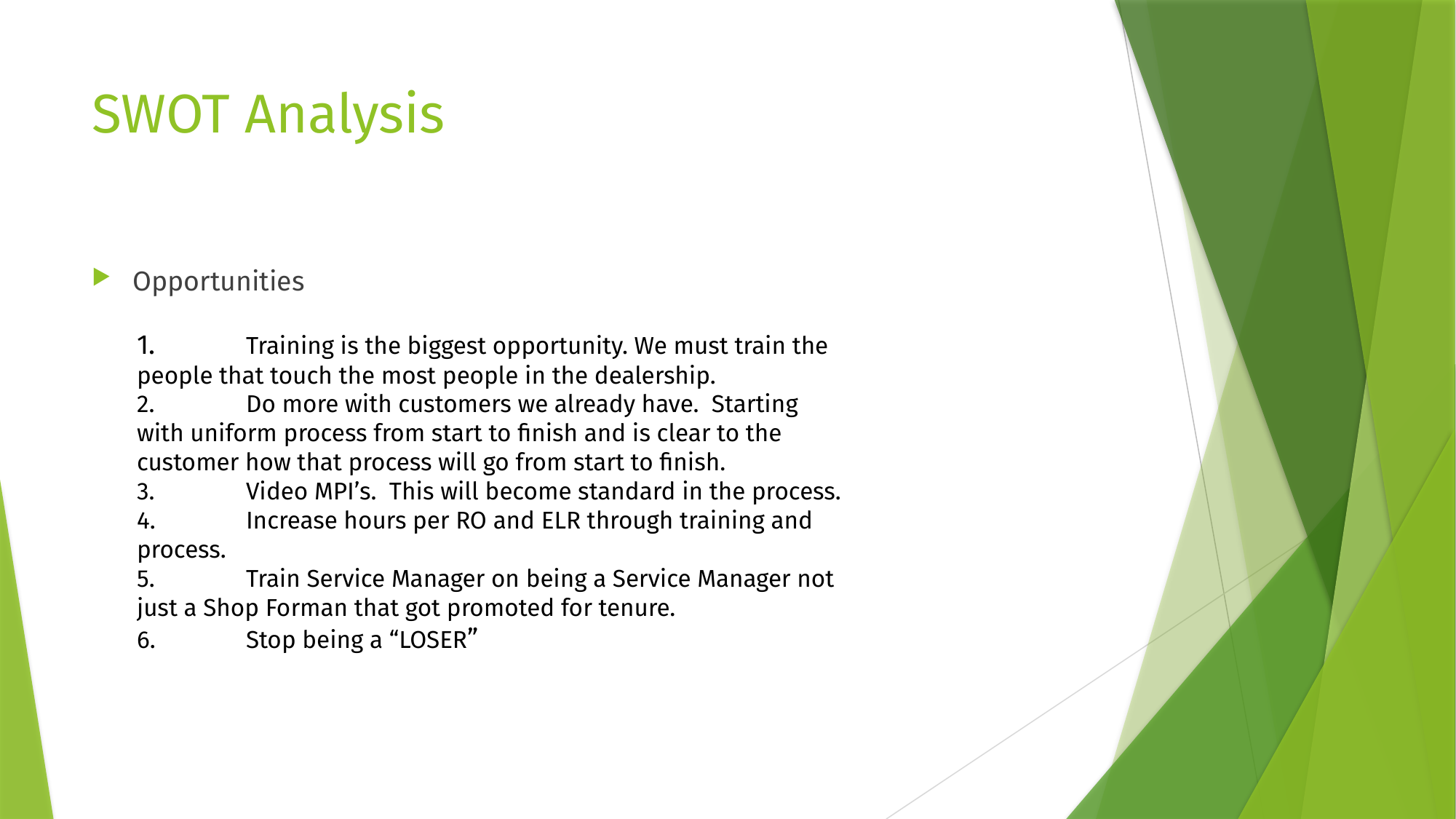

# SWOT Analysis
Opportunities

1.	Training is the biggest opportunity. We must train the people that touch the most people in the dealership.
2.	Do more with customers we already have.  Starting with uniform process from start to finish and is clear to the customer how that process will go from start to finish.
3.	Video MPI’s.  This will become standard in the process.
4.	Increase hours per RO and ELR through training and process.
5.	Train Service Manager on being a Service Manager not just a Shop Forman that got promoted for tenure.
6.	Stop being a “LOSER”